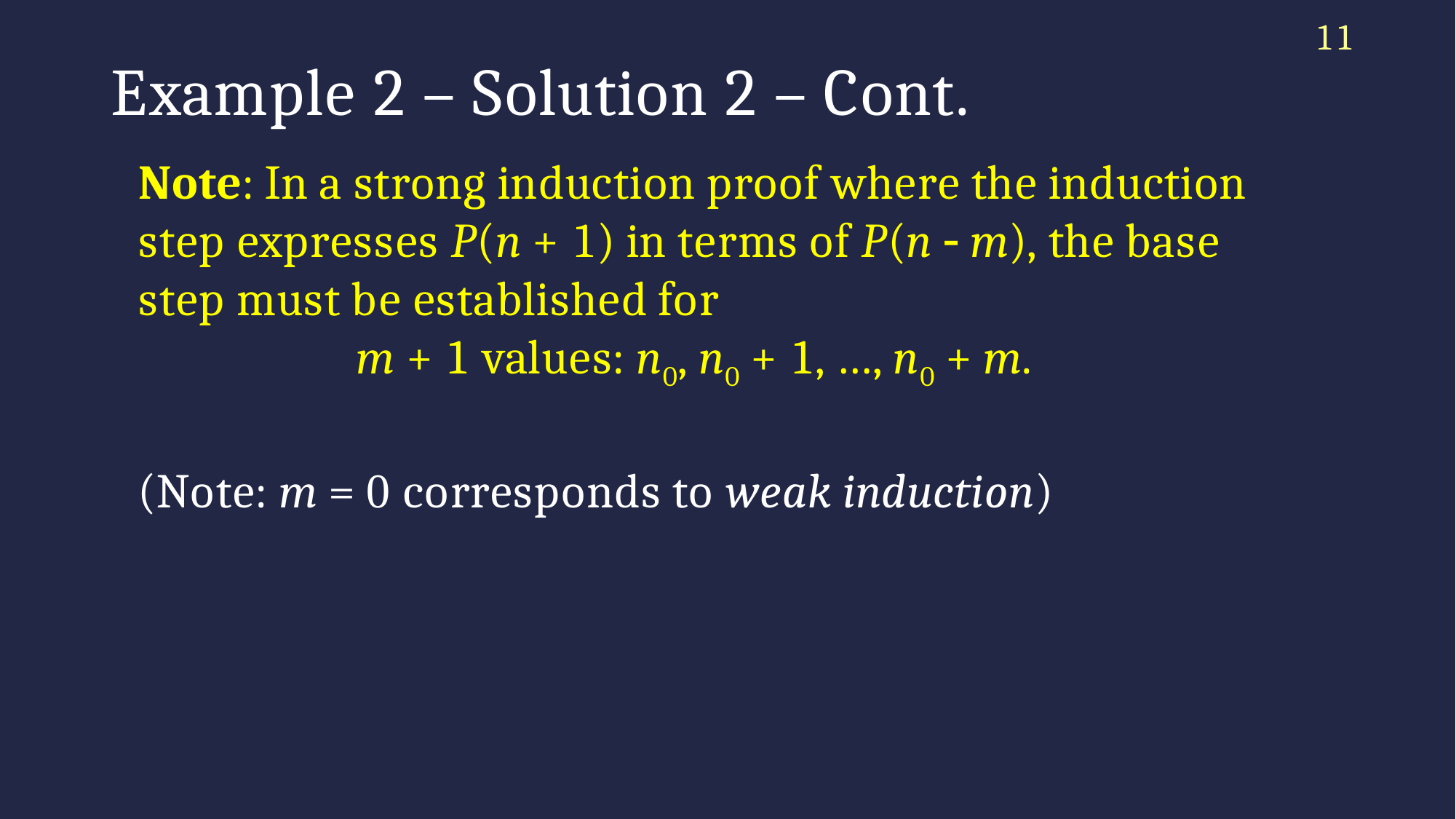

11
# Example 2 – Solution 2 – Cont.
Note: In a strong induction proof where the induction step expresses P(n + 1) in terms of P(n − m), the base step must be established for
		m + 1 values: n0, n0 + 1, …, n0 + m.
(Note: m = 0 corresponds to weak induction)